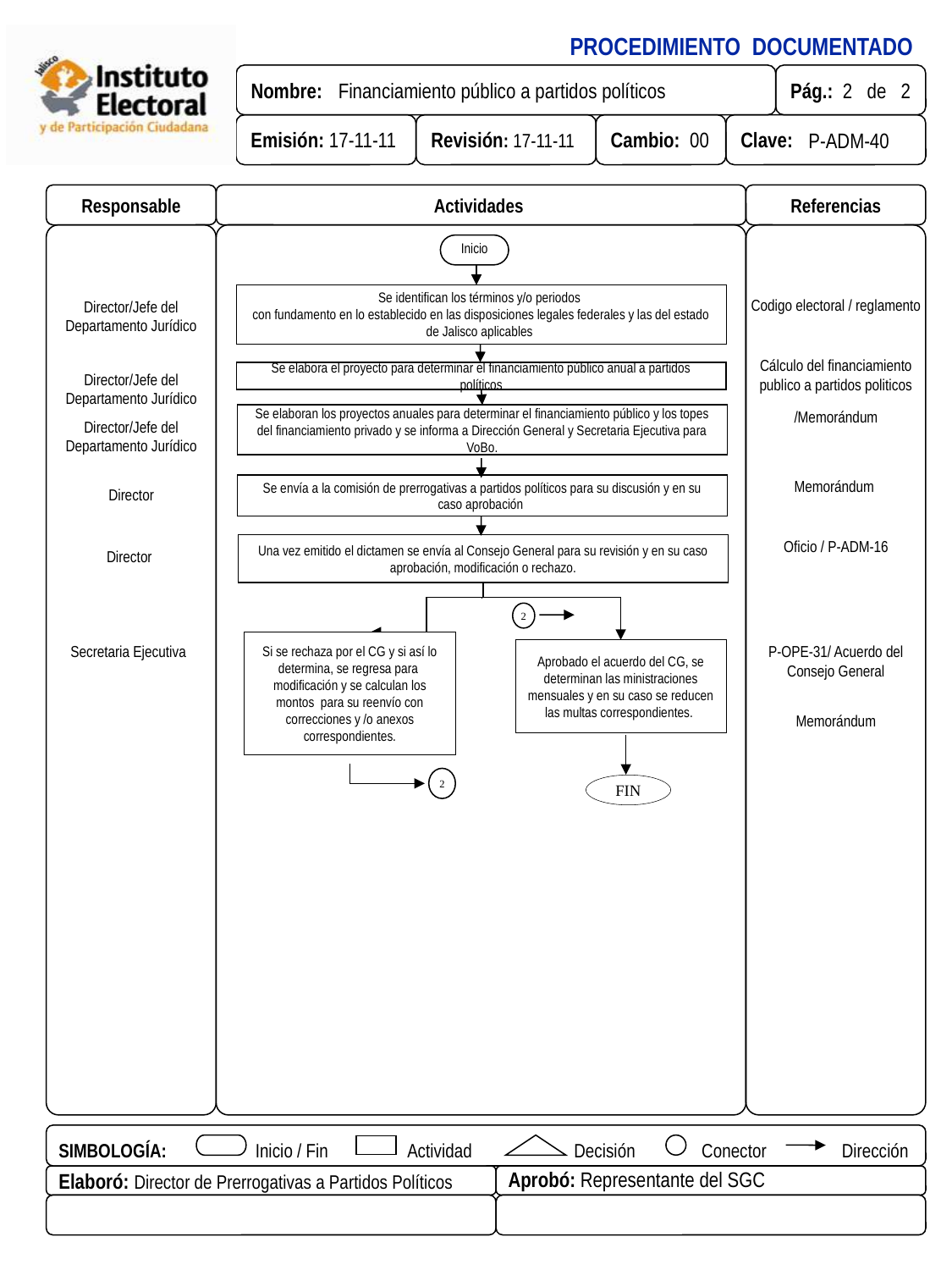

Responsable
Actividades
Referencias

Inicio

Se identifican los términos y/o periodos
con fundamento en lo establecido en las disposiciones legales federales y las del estado de Jalisco aplicables
Codigo electoral / reglamento
Director/Jefe del Departamento Jurídico
Cálculo del financiamiento publico a partidos politicos
Se elabora el proyecto para determinar el financiamiento público anual a partidos políticos
Director/Jefe del Departamento Jurídico
Se elaboran los proyectos anuales para determinar el financiamiento público y los topes del financiamiento privado y se informa a Dirección General y Secretaria Ejecutiva para VoBo.
/Memorándum
Director/Jefe del Departamento Jurídico
Se envía a la comisión de prerrogativas a partidos políticos para su discusión y en su caso aprobación
Memorándum
Director
Una vez emitido el dictamen se envía al Consejo General para su revisión y en su caso aprobación, modificación o rechazo.
Oficio / P-ADM-16
Director
2

Si se rechaza por el CG y si así lo determina, se regresa para  modificación y se calculan los montos  para su reenvío con correcciones y /o anexos correspondientes.
P-OPE-31/ Acuerdo del Consejo General
Secretaria Ejecutiva
Aprobado el acuerdo del CG, se determinan las ministraciones mensuales y en su caso se reducen las multas correspondientes.
Memorándum
2
FIN